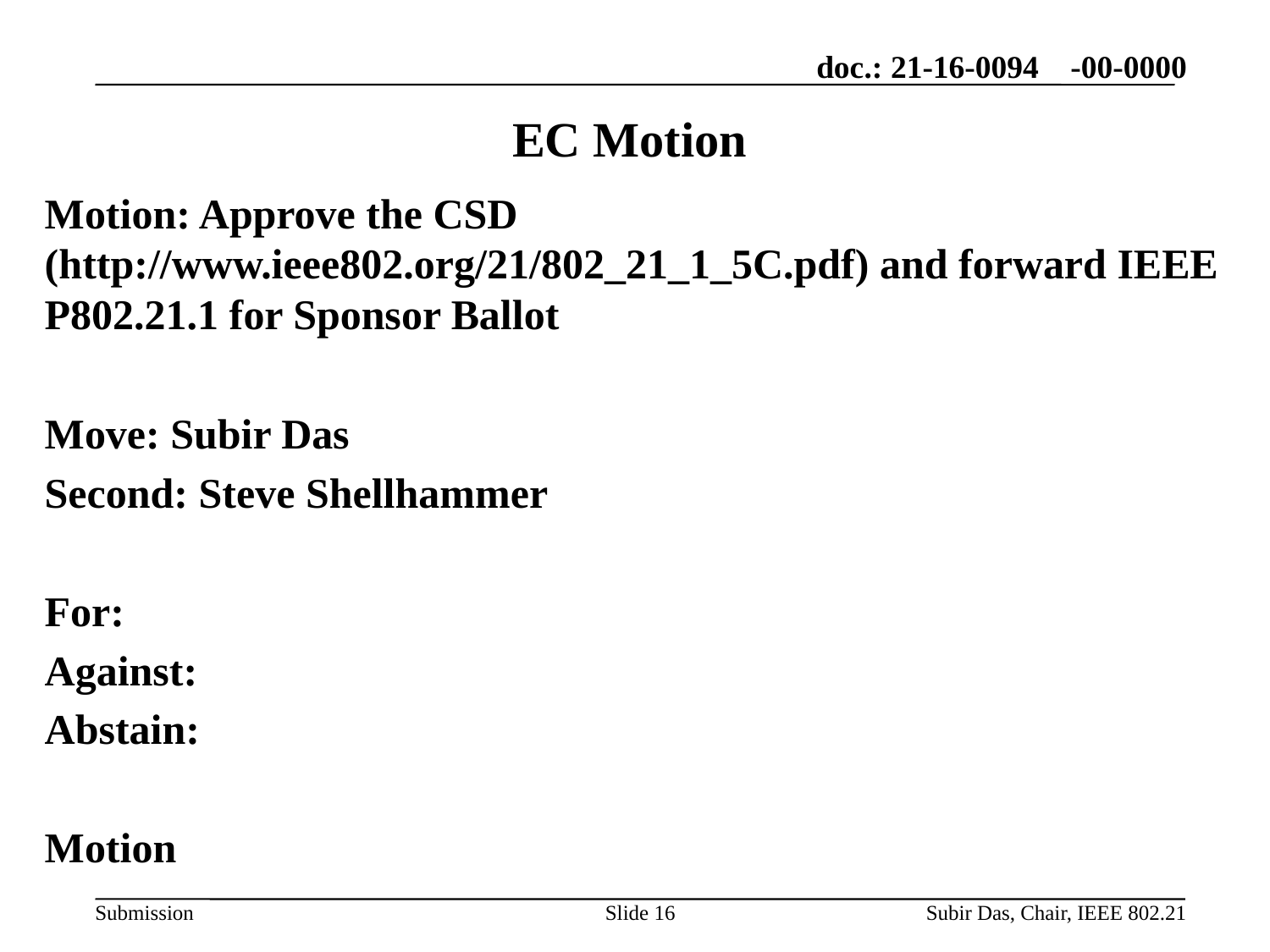

# EC Motion
Motion: Approve the CSD (http://www.ieee802.org/21/802_21_1_5C.pdf) and forward IEEE P802.21.1 for Sponsor Ballot

Move: Subir Das
Second: Steve Shellhammer

For:
Against:
Abstain:

Motion
Slide 16
Subir Das, Chair, IEEE 802.21